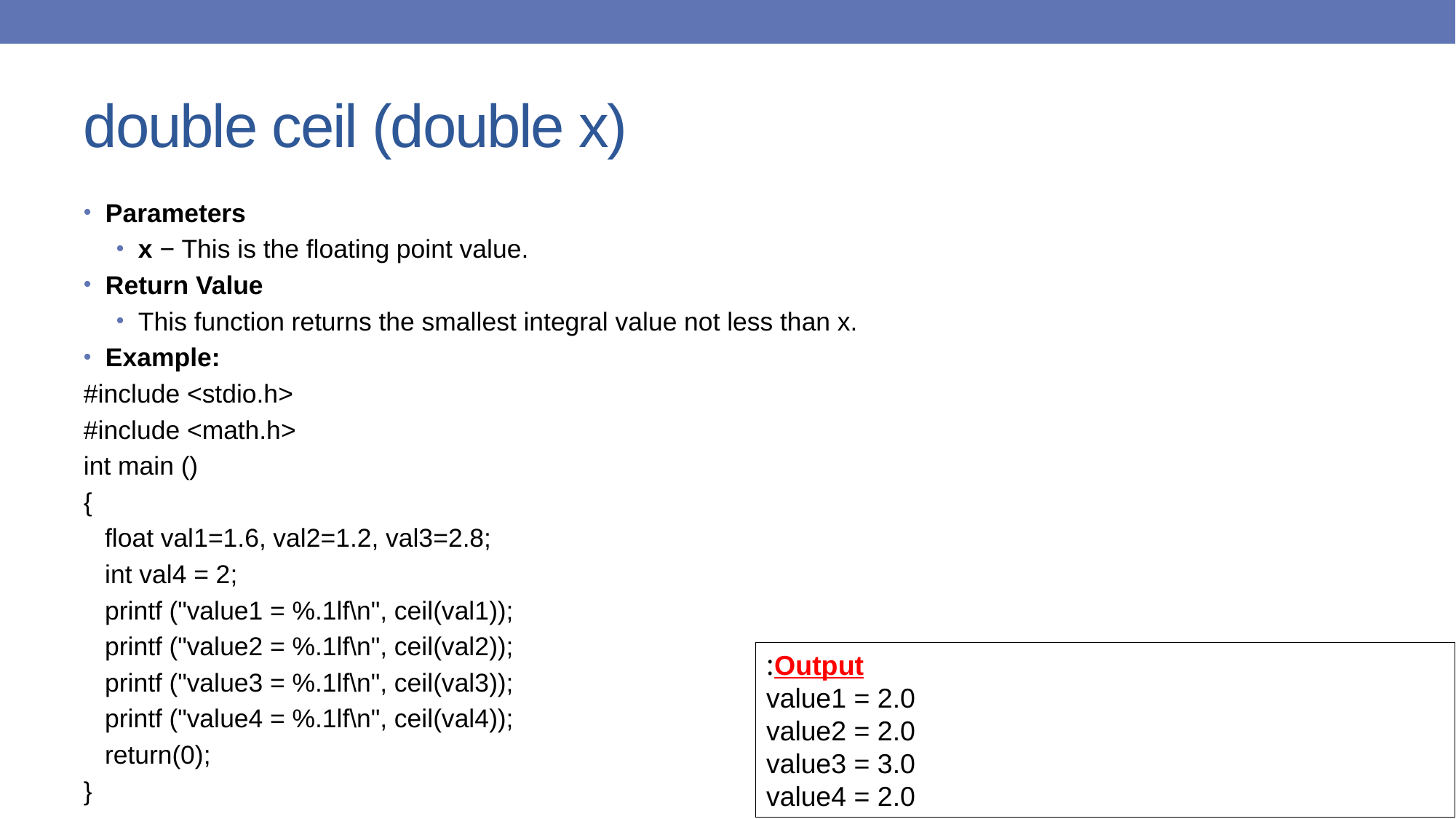

# double ceil (double x)
Parameters
x − This is the floating point value.
Return Value
This function returns the smallest integral value not less than x.
Example:
#include <stdio.h>
#include <math.h>
int main ()
{
   float val1=1.6, val2=1.2, val3=2.8;
   int val4 = 2;
   printf ("value1 = %.1lf\n", ceil(val1));
   printf ("value2 = %.1lf\n", ceil(val2));
   printf ("value3 = %.1lf\n", ceil(val3));
   printf ("value4 = %.1lf\n", ceil(val4));
   return(0);
}
Output:
value1 = 2.0
value2 = 2.0
value3 = 3.0
value4 = 2.0